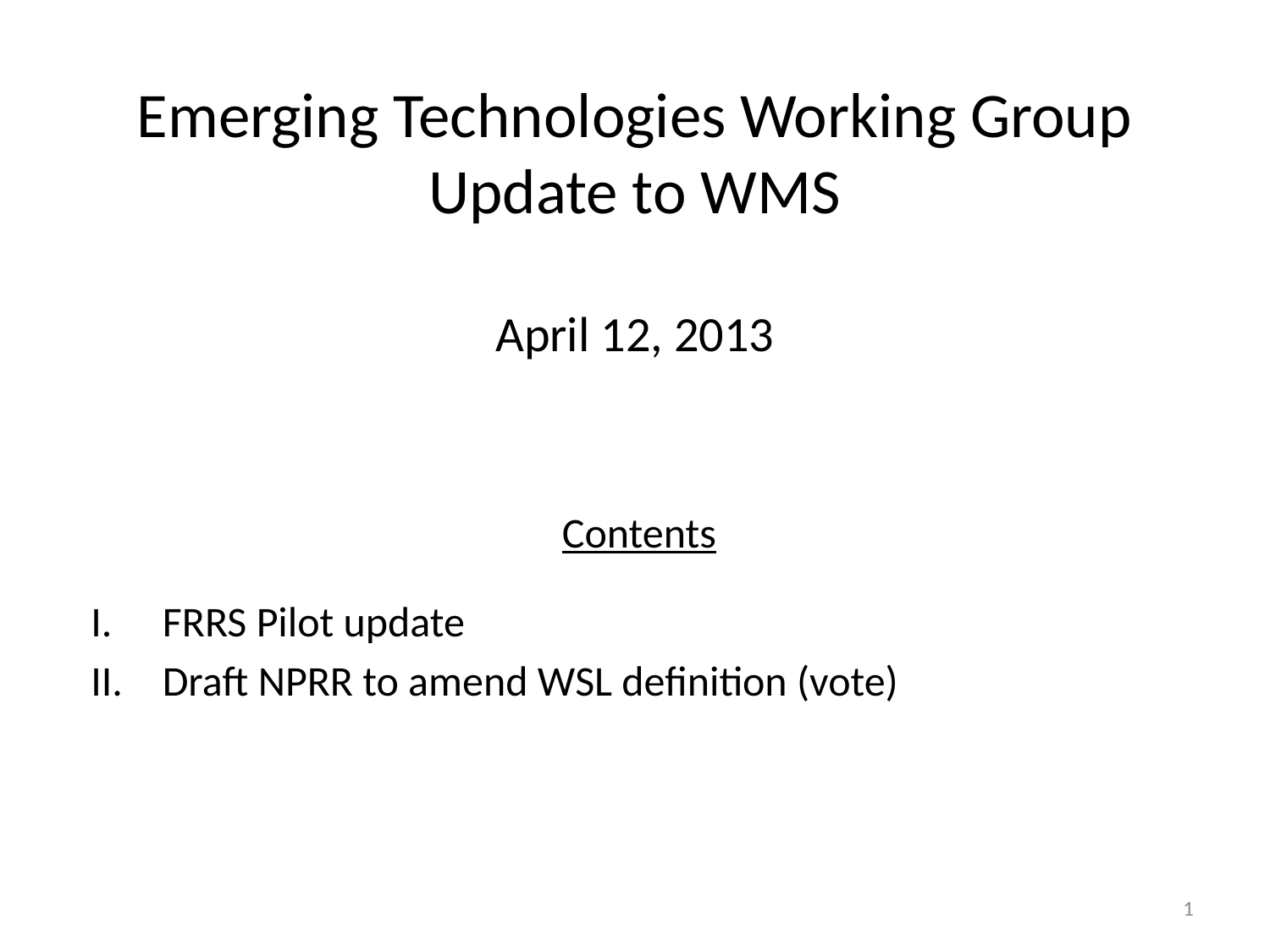

# Emerging Technologies Working Group Update to WMS
April 12, 2013
Contents

FRRS Pilot update
Draft NPRR to amend WSL definition (vote)
1